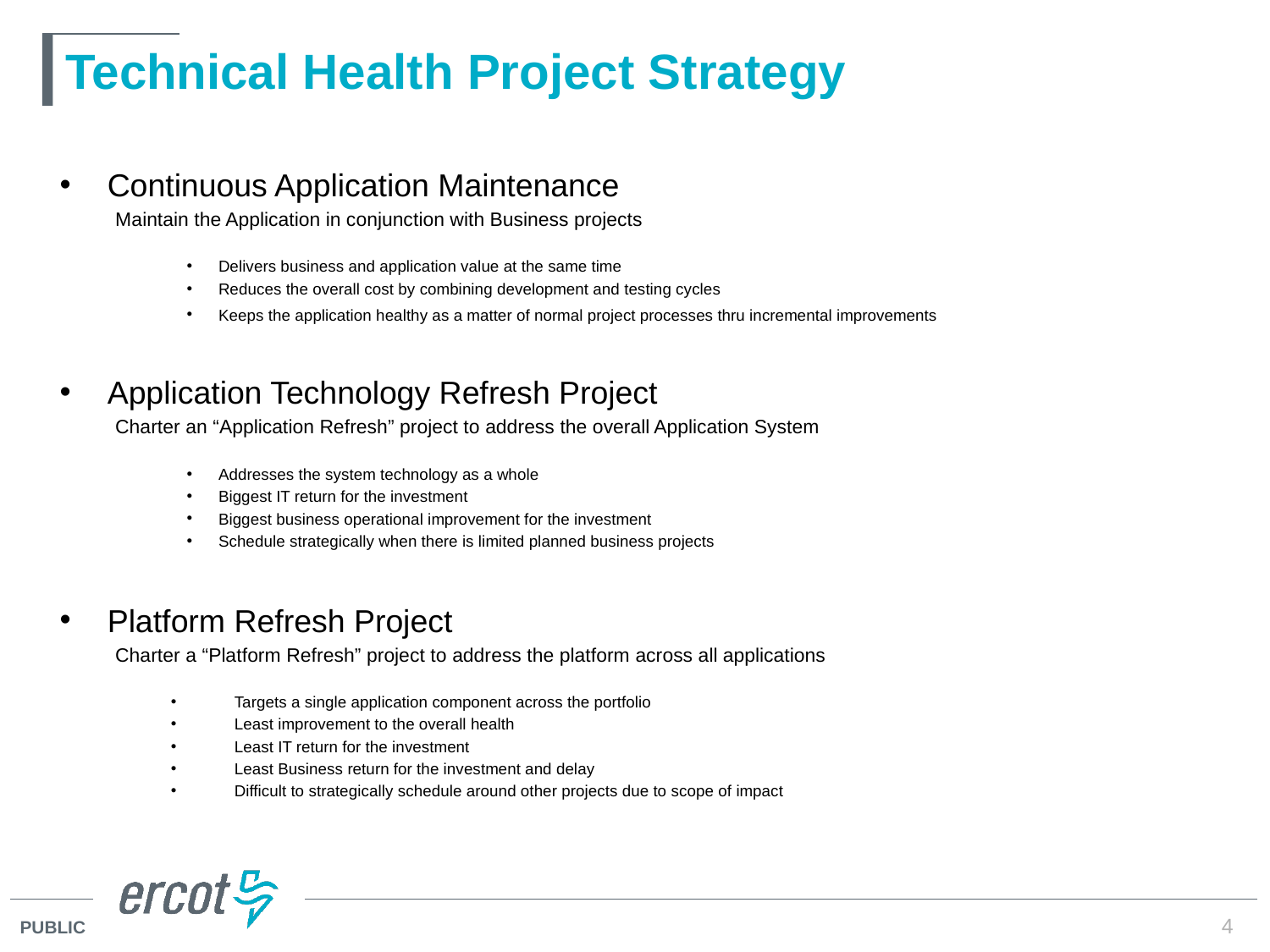

# Technical Health Project Strategy
Continuous Application Maintenance
Maintain the Application in conjunction with Business projects
Delivers business and application value at the same time
Reduces the overall cost by combining development and testing cycles
Keeps the application healthy as a matter of normal project processes thru incremental improvements
Application Technology Refresh Project
Charter an “Application Refresh” project to address the overall Application System
Addresses the system technology as a whole
Biggest IT return for the investment
Biggest business operational improvement for the investment
Schedule strategically when there is limited planned business projects

Platform Refresh Project
Charter a “Platform Refresh” project to address the platform across all applications
Targets a single application component across the portfolio
Least improvement to the overall health
Least IT return for the investment
Least Business return for the investment and delay
Difficult to strategically schedule around other projects due to scope of impact

4